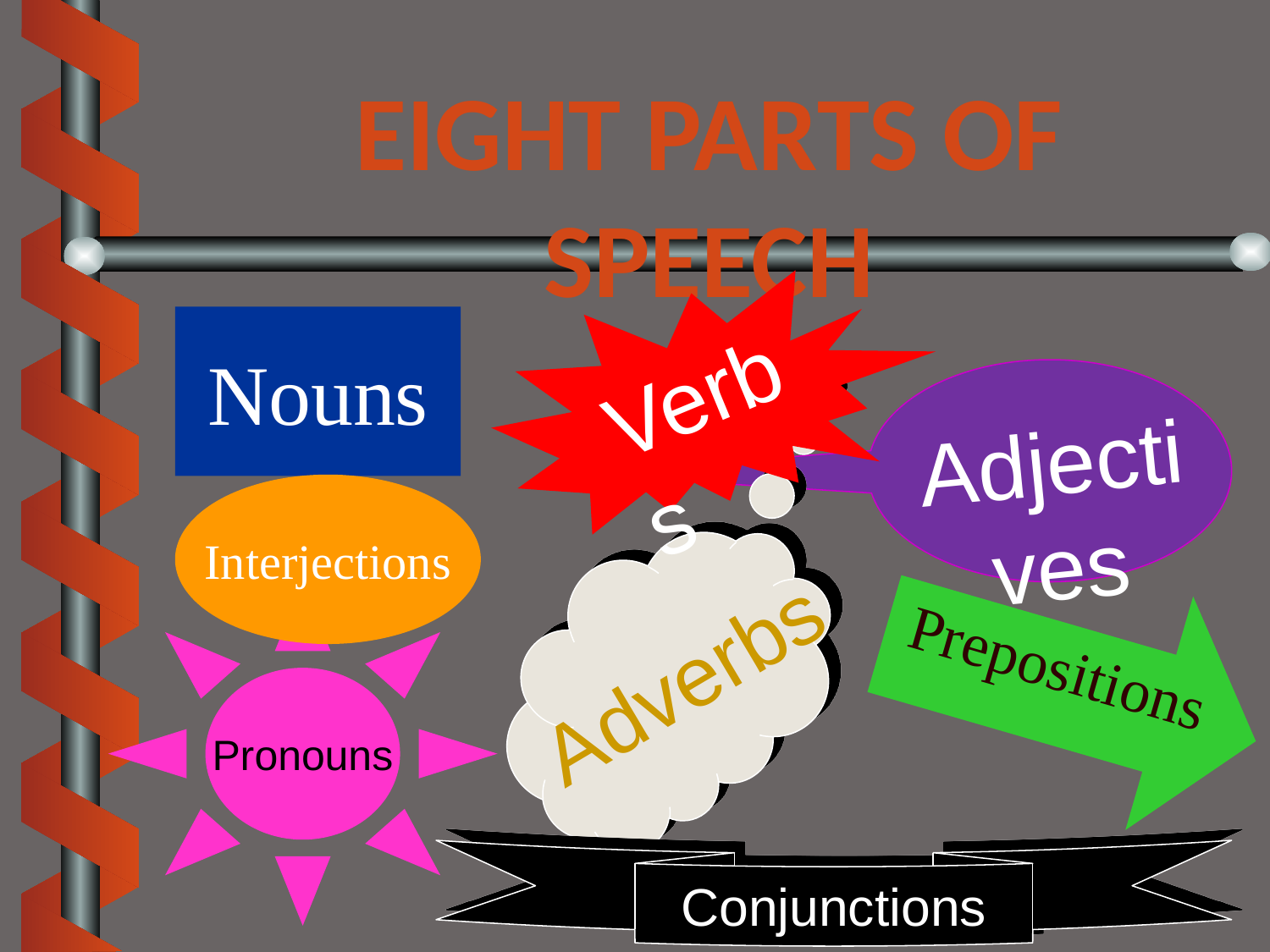

# Eight Parts of Speech

Verbs
Nouns

Adjectives
Interjections
Adverbs

Prepositions
Pronouns
Conjunctions